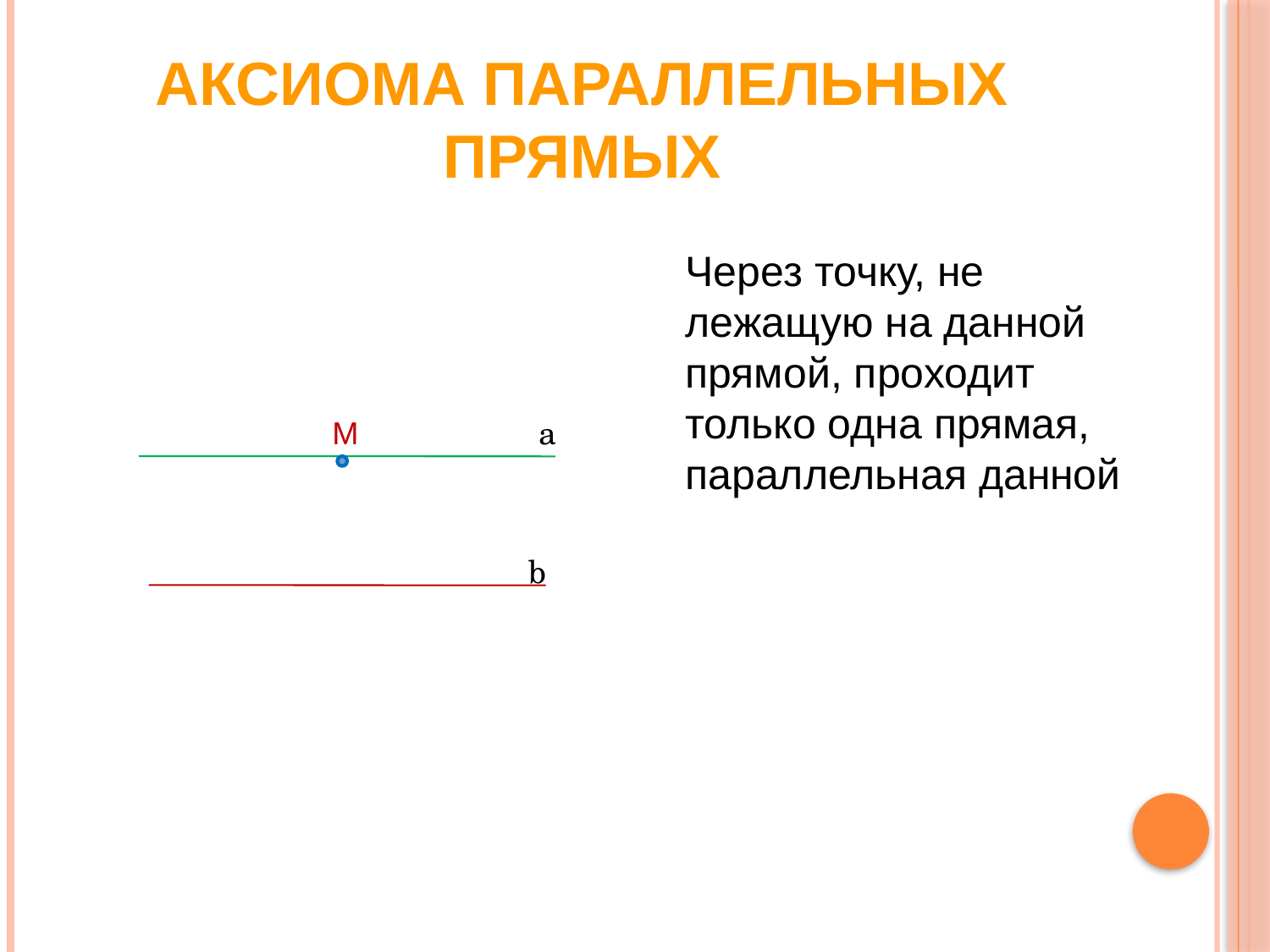

# Аксиома параллельных прямых
Через точку, не лежащую на данной прямой, проходит только одна прямая, параллельная данной
М
a

b